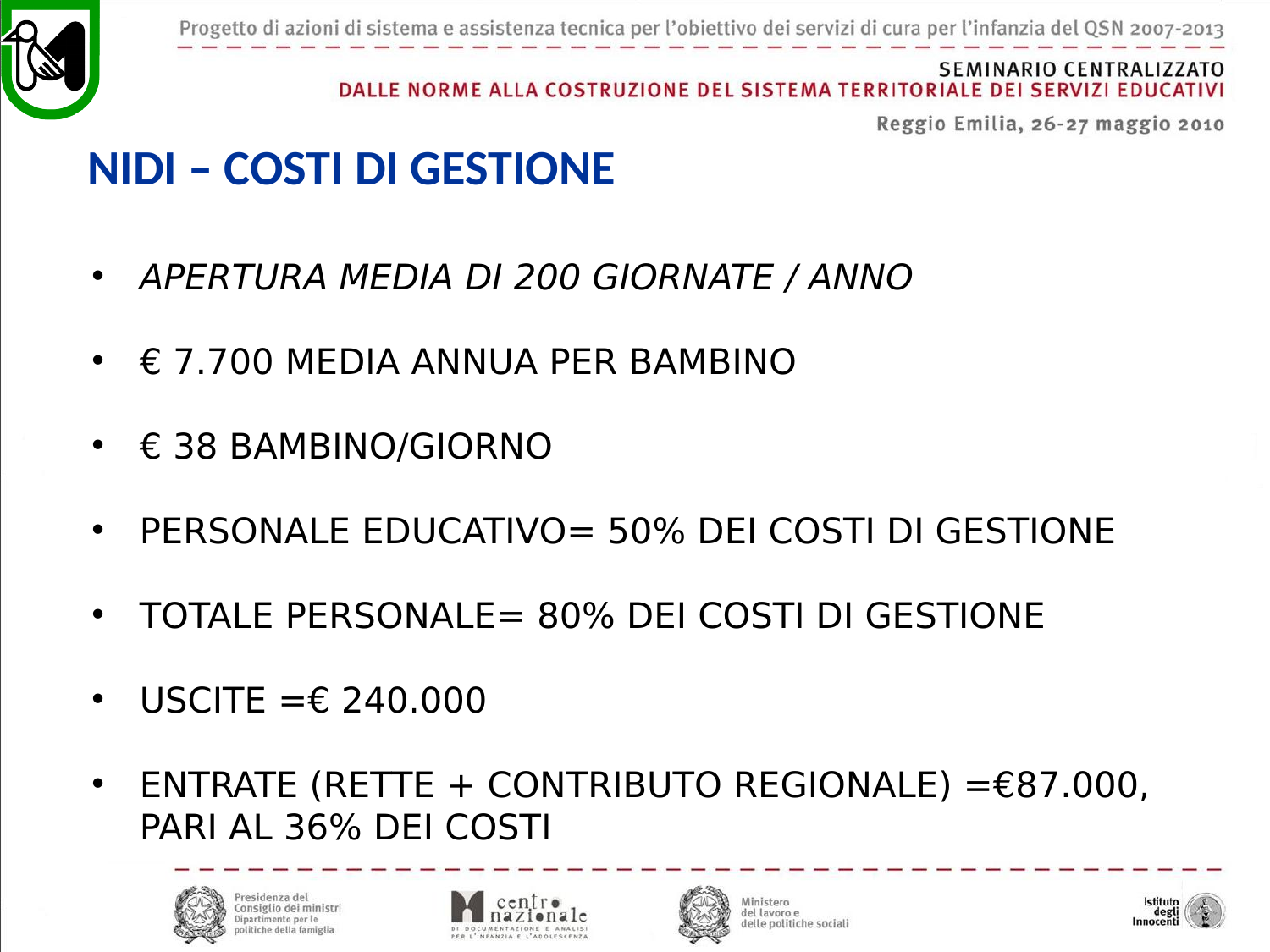

NIDI – COSTI DI GESTIONE
APERTURA MEDIA DI 200 GIORNATE / ANNO

€ 7.700 MEDIA ANNUA PER BAMBINO

€ 38 BAMBINO/GIORNO

PERSONALE EDUCATIVO= 50% DEI COSTI DI GESTIONE

TOTALE PERSONALE= 80% DEI COSTI DI GESTIONE

USCITE =€ 240.000

ENTRATE (RETTE + CONTRIBUTO REGIONALE) =€87.000, PARI AL 36% DEI COSTI